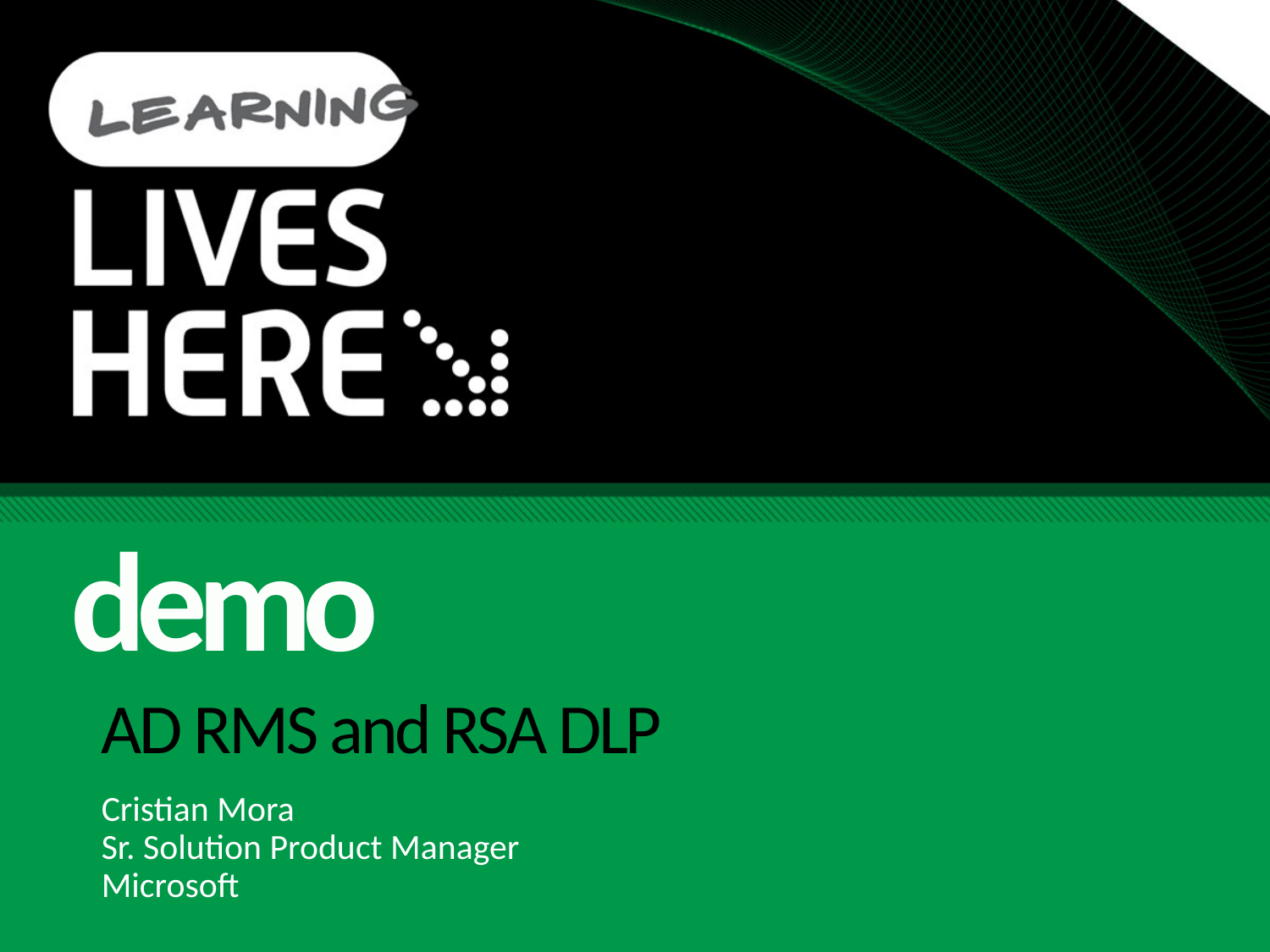

demo
# AD RMS and RSA DLP
Cristian Mora
Sr. Solution Product Manager
Microsoft